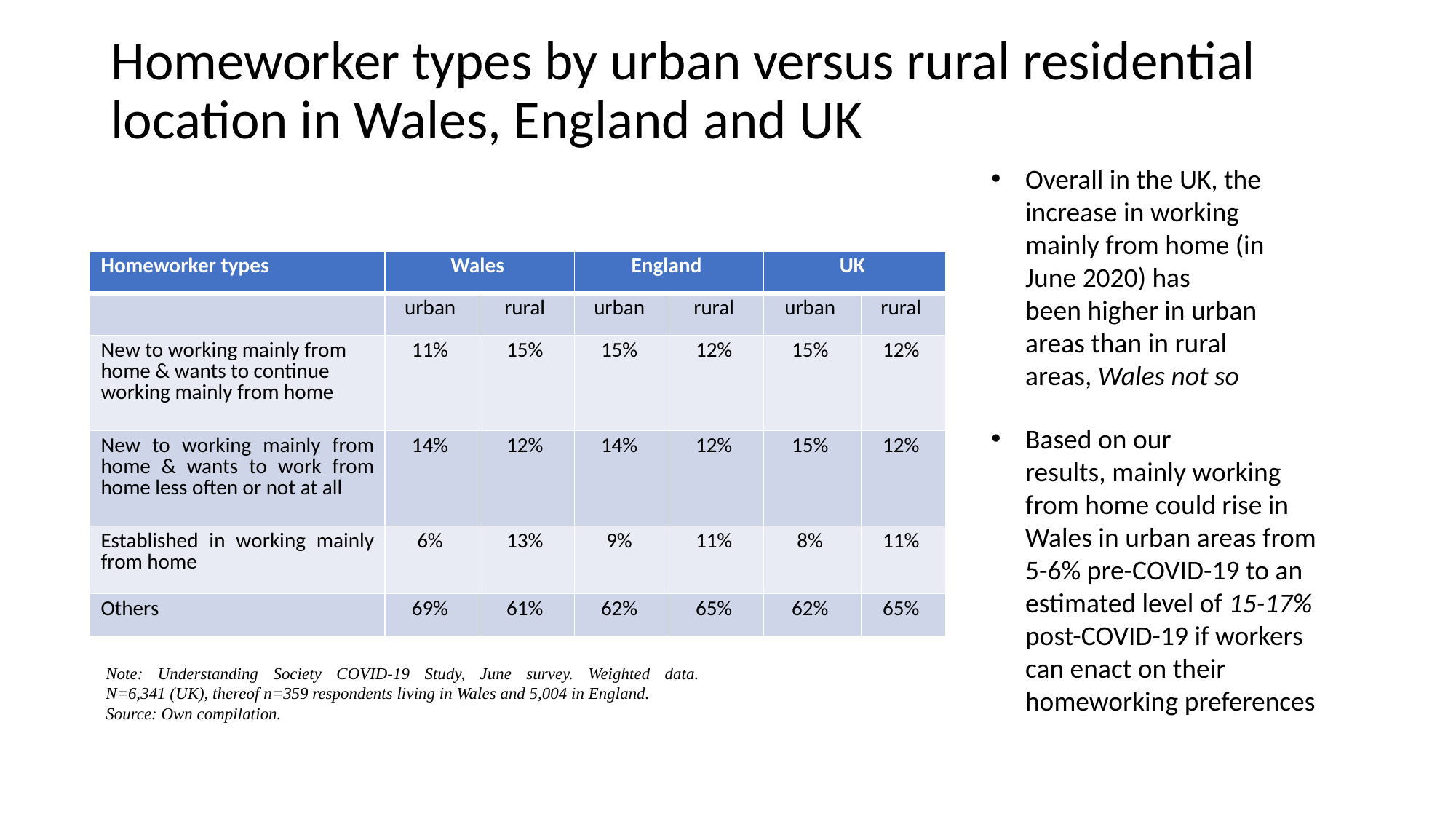

# Homeworker types by urban versus rural residential location in Wales, England and UK

Overall in the UK, the increase in working mainly from home (in June 2020) has been higher in urban areas than in rural areas, Wales not so
| Homeworker types | Wales |  | England |  | UK |  |
| --- | --- | --- | --- | --- | --- | --- |
|  | urban | rural | urban | rural | urban | rural |
| New to working mainly from home & wants to continue working mainly from home | 11% | 15% | 15% | 12% | 15% | 12% |
| New to working mainly from home & wants to work from home less often or not at all | 14% | 12% | 14% | 12% | 15% | 12% |
| Established in working mainly from home | 6% | 13% | 9% | 11% | 8% | 11% |
| Others | 69% | 61% | 62% | 65% | 62% | 65% |
Based on our results, mainly working from home could rise in Wales in urban areas from 5-6% pre-COVID-19 to an estimated level of 15-17% post-COVID-19 if workers can enact on their homeworking preferences

Note: Understanding Society COVID-19 Study, June survey. Weighted data. N=6,341 (UK), thereof n=359 respondents living in Wales and 5,004 in England.
Source: Own compilation.